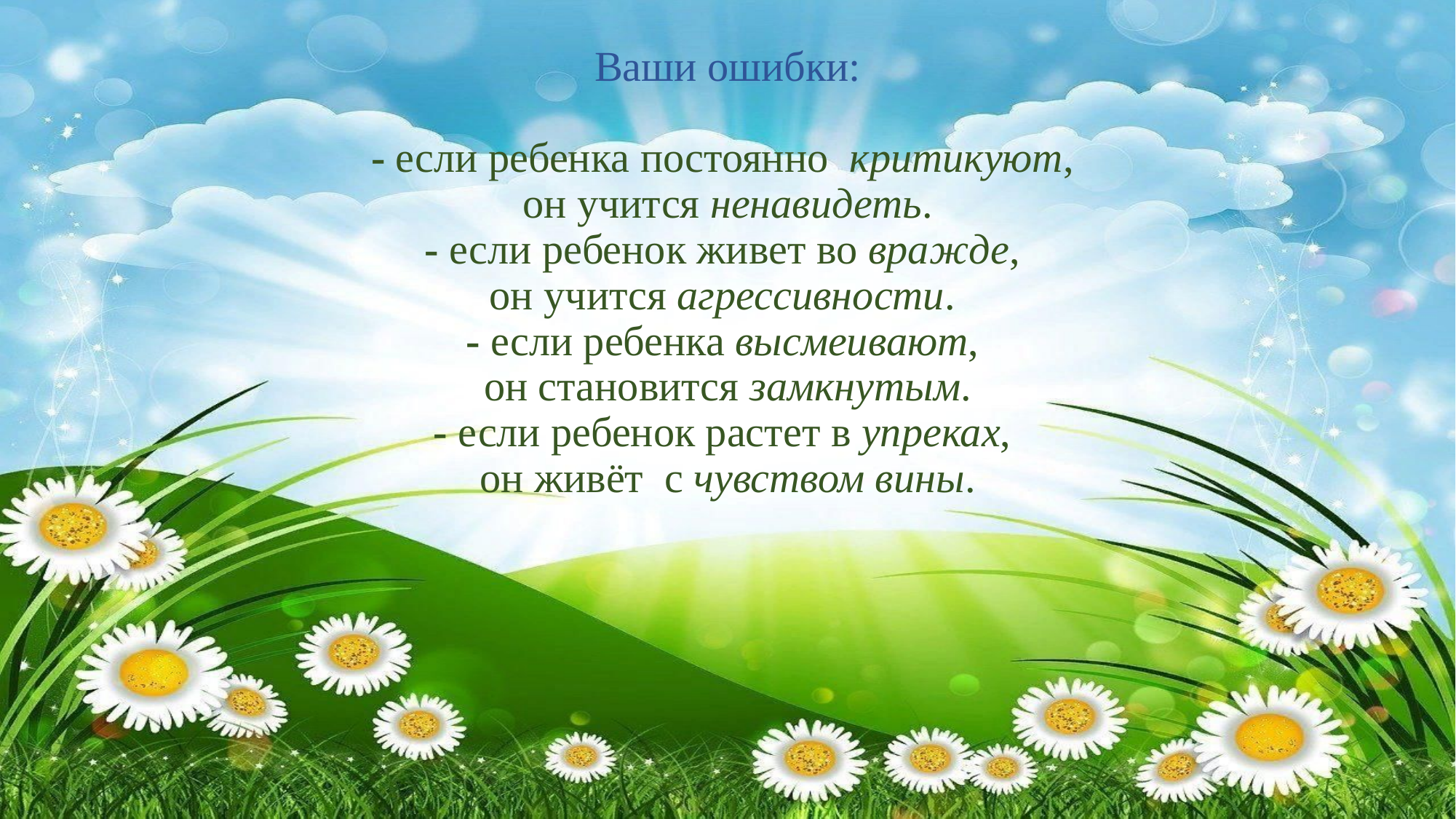

# Ваши ошибки: - если ребенка постоянно  критикуют, он учится ненавидеть. - если ребенок живет во вражде, он учится агрессивности. - если ребенка высмеивают, он становится замкнутым. - если ребенок растет в упреках, он живёт  с чувством вины.